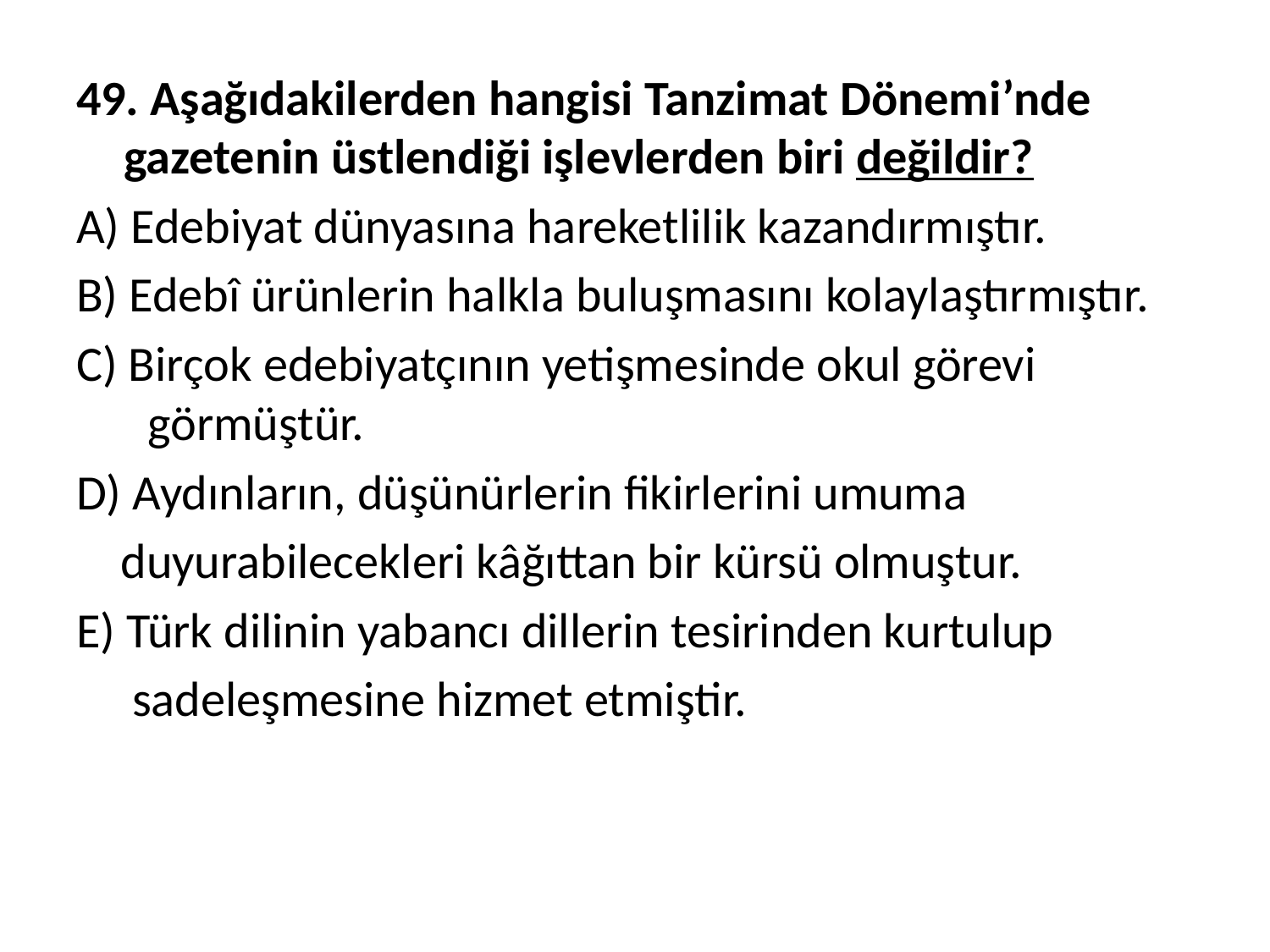

49. Aşağıdakilerden hangisi Tanzimat Dönemi’nde gazetenin üstlendiği işlevlerden biri değildir?
A) Edebiyat dünyasına hareketlilik kazandırmıştır.
B) Edebî ürünlerin halkla buluşmasını kolaylaştırmıştır.
C) Birçok edebiyatçının yetişmesinde okul görevi görmüştür.
D) Aydınların, düşünürlerin fikirlerini umuma
    duyurabilecekleri kâğıttan bir kürsü olmuştur.
E) Türk dilinin yabancı dillerin tesirinden kurtulup
     sadeleşmesine hizmet etmiştir.